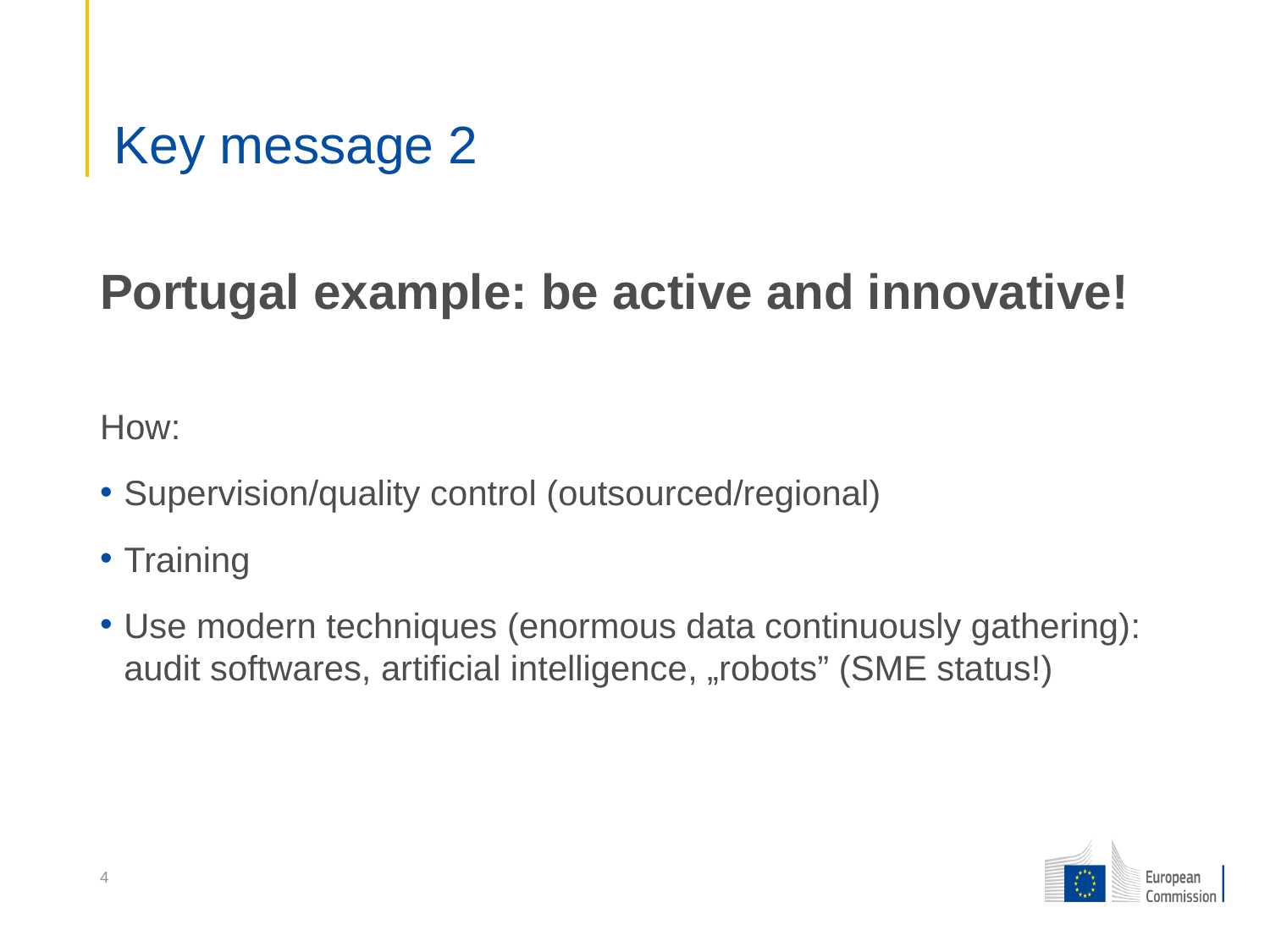

# Key message 2
Portugal example: be active and innovative!

How:
Supervision/quality control (outsourced/regional)
Training
Use modern techniques (enormous data continuously gathering): audit softwares, artificial intelligence, „robots” (SME status!)

4